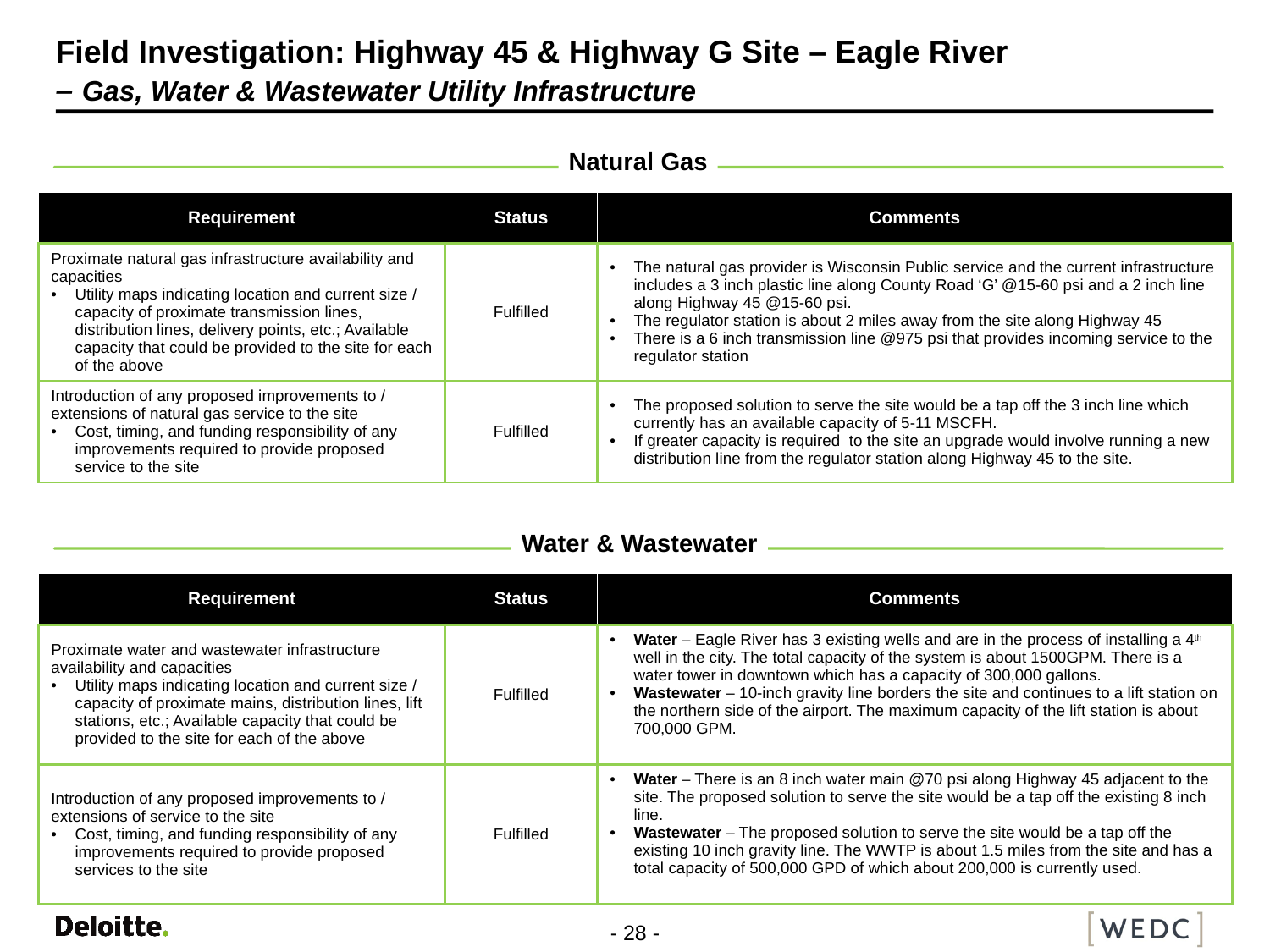

# Field Investigation: Highway 45 & Highway G Site – Eagle River – Gas, Water & Wastewater Utility Infrastructure
Natural Gas

| Requirement | Status | Comments |
| --- | --- | --- |
| Proximate natural gas infrastructure availability and capacities Utility maps indicating location and current size / capacity of proximate transmission lines, distribution lines, delivery points, etc.; Available capacity that could be provided to the site for each of the above | Fulfilled | The natural gas provider is Wisconsin Public service and the current infrastructure includes a 3 inch plastic line along County Road ‘G’ @15-60 psi and a 2 inch line along Highway 45 @15-60 psi. The regulator station is about 2 miles away from the site along Highway 45 There is a 6 inch transmission line @975 psi that provides incoming service to the regulator station |
| Introduction of any proposed improvements to / extensions of natural gas service to the site Cost, timing, and funding responsibility of any improvements required to provide proposed service to the site | Fulfilled | The proposed solution to serve the site would be a tap off the 3 inch line which currently has an available capacity of 5-11 MSCFH. If greater capacity is required to the site an upgrade would involve running a new distribution line from the regulator station along Highway 45 to the site. |
Water & Wastewater

| Requirement | Status | Comments |
| --- | --- | --- |
| Proximate water and wastewater infrastructure availability and capacities Utility maps indicating location and current size / capacity of proximate mains, distribution lines, lift stations, etc.; Available capacity that could be provided to the site for each of the above | Fulfilled | Water – Eagle River has 3 existing wells and are in the process of installing a 4th well in the city. The total capacity of the system is about 1500GPM. There is a water tower in downtown which has a capacity of 300,000 gallons. Wastewater – 10-inch gravity line borders the site and continues to a lift station on the northern side of the airport. The maximum capacity of the lift station is about 700,000 GPM. |
| Introduction of any proposed improvements to / extensions of service to the site Cost, timing, and funding responsibility of any improvements required to provide proposed services to the site | Fulfilled | Water – There is an 8 inch water main @70 psi along Highway 45 adjacent to the site. The proposed solution to serve the site would be a tap off the existing 8 inch line. Wastewater – The proposed solution to serve the site would be a tap off the existing 10 inch gravity line. The WWTP is about 1.5 miles from the site and has a total capacity of 500,000 GPD of which about 200,000 is currently used. |